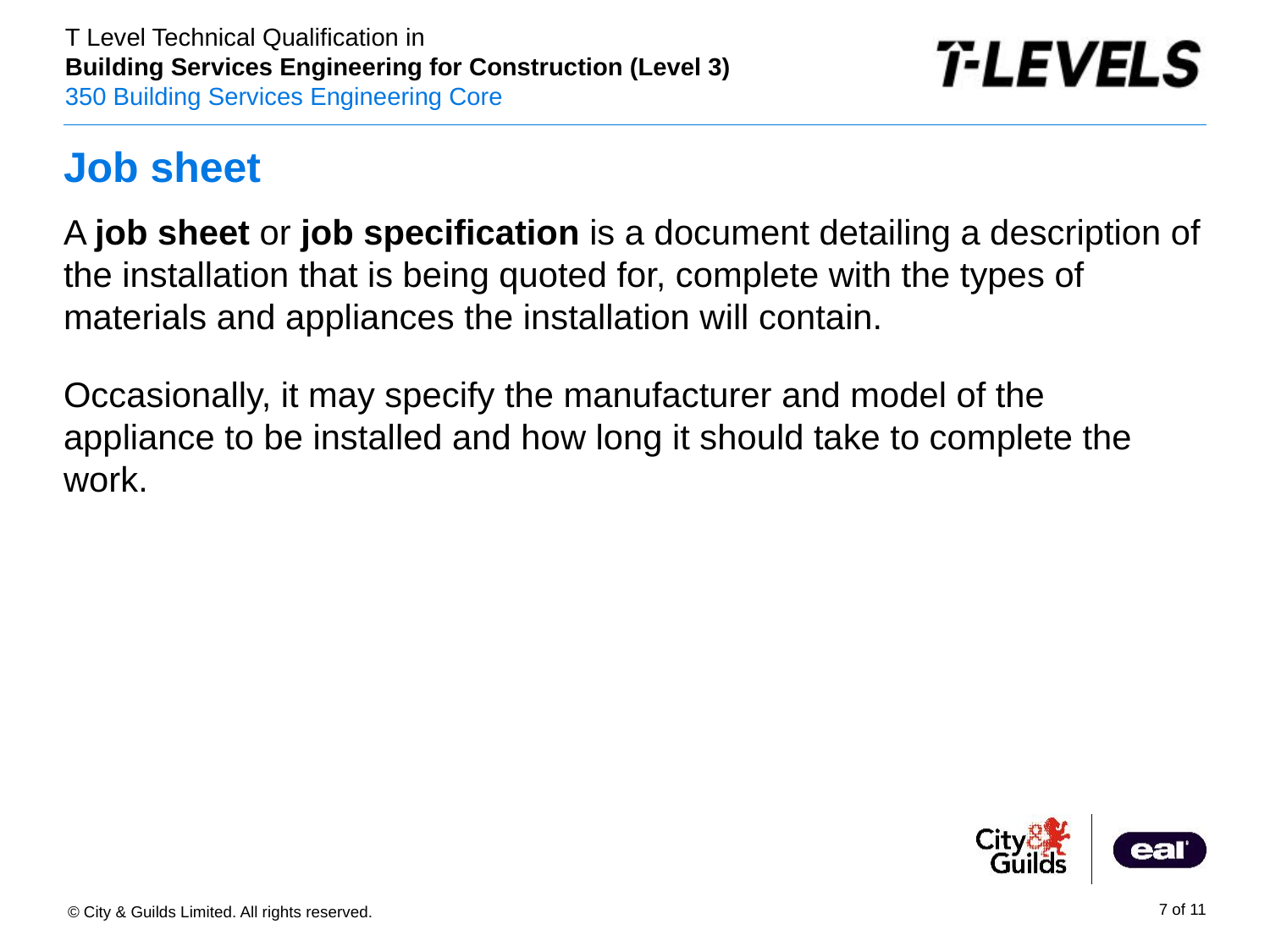

# Job sheet
A job sheet or job specification is a document detailing a description of the installation that is being quoted for, complete with the types of materials and appliances the installation will contain.
Occasionally, it may specify the manufacturer and model of the appliance to be installed and how long it should take to complete the work.